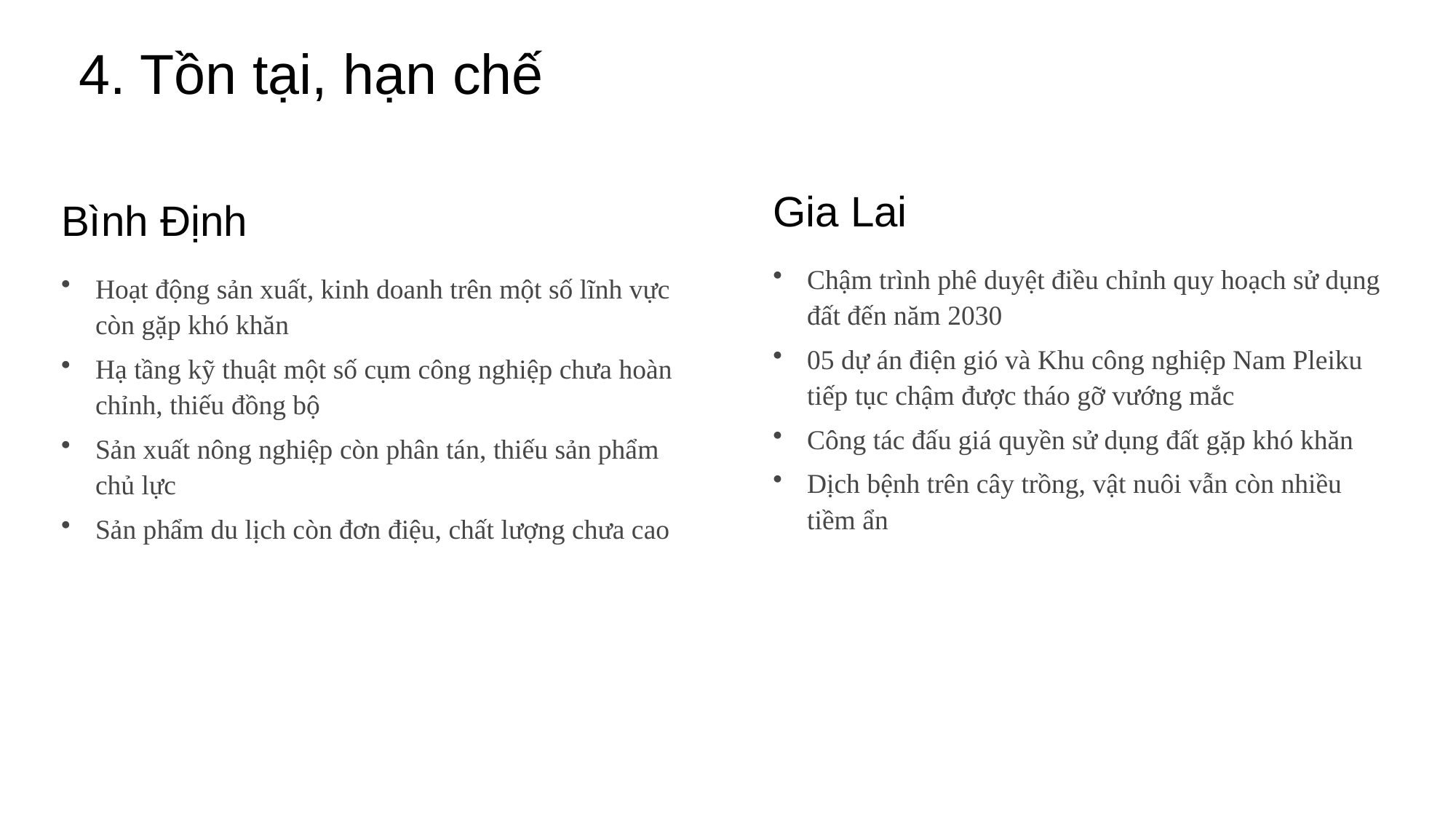

4. Tồn tại, hạn chế
Gia Lai
Bình Định
Chậm trình phê duyệt điều chỉnh quy hoạch sử dụng đất đến năm 2030
Hoạt động sản xuất, kinh doanh trên một số lĩnh vực còn gặp khó khăn
05 dự án điện gió và Khu công nghiệp Nam Pleiku tiếp tục chậm được tháo gỡ vướng mắc
Hạ tầng kỹ thuật một số cụm công nghiệp chưa hoàn chỉnh, thiếu đồng bộ
Công tác đấu giá quyền sử dụng đất gặp khó khăn
Sản xuất nông nghiệp còn phân tán, thiếu sản phẩm chủ lực
Dịch bệnh trên cây trồng, vật nuôi vẫn còn nhiều tiềm ẩn
Sản phẩm du lịch còn đơn điệu, chất lượng chưa cao